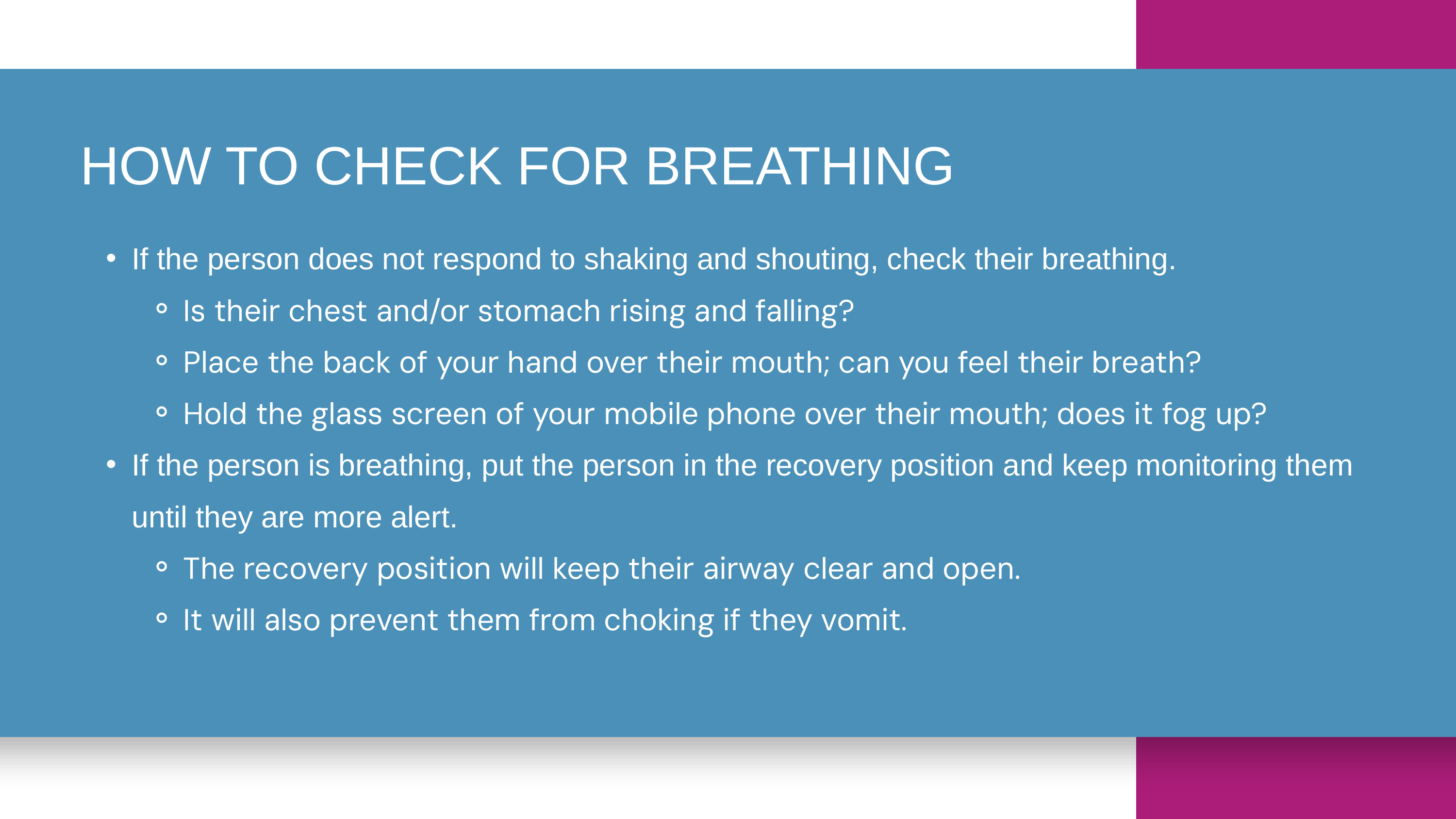

HOW TO CHECK FOR BREATHING
If the person does not respond to shaking and shouting, check their breathing.
Is their chest and/or stomach rising and falling?
Place the back of your hand over their mouth; can you feel their breath?
Hold the glass screen of your mobile phone over their mouth; does it fog up?
If the person is breathing, put the person in the recovery position and keep monitoring them until they are more alert.
The recovery position will keep their airway clear and open.
It will also prevent them from choking if they vomit.